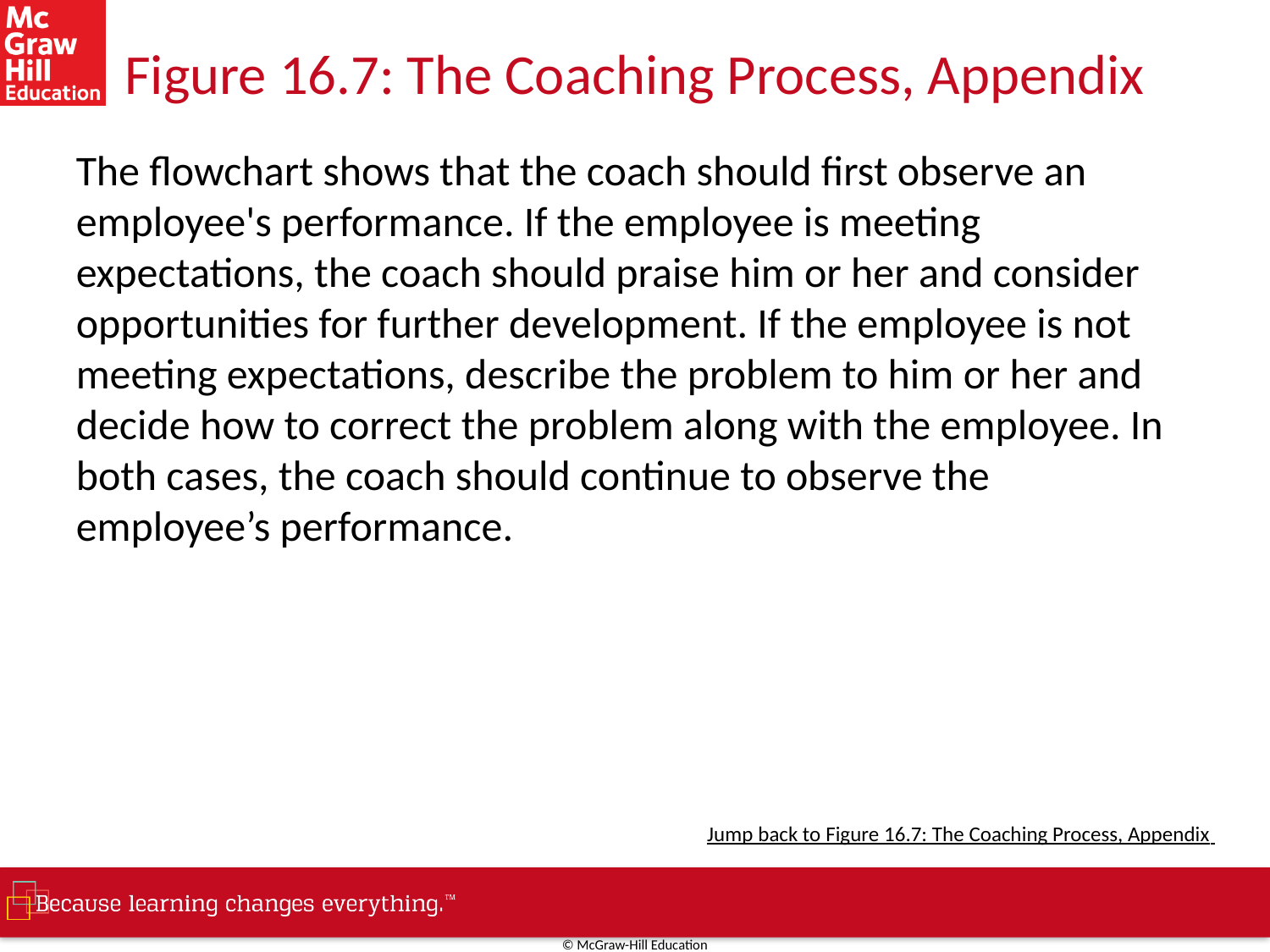

# Figure 16.7: The Coaching Process, Appendix
The flowchart shows that the coach should first observe an employee's performance. If the employee is meeting expectations, the coach should praise him or her and consider opportunities for further development. If the employee is not meeting expectations, describe the problem to him or her and decide how to correct the problem along with the employee. In both cases, the coach should continue to observe the employee’s performance.
Jump back to Figure 16.7: The Coaching Process, Appendix